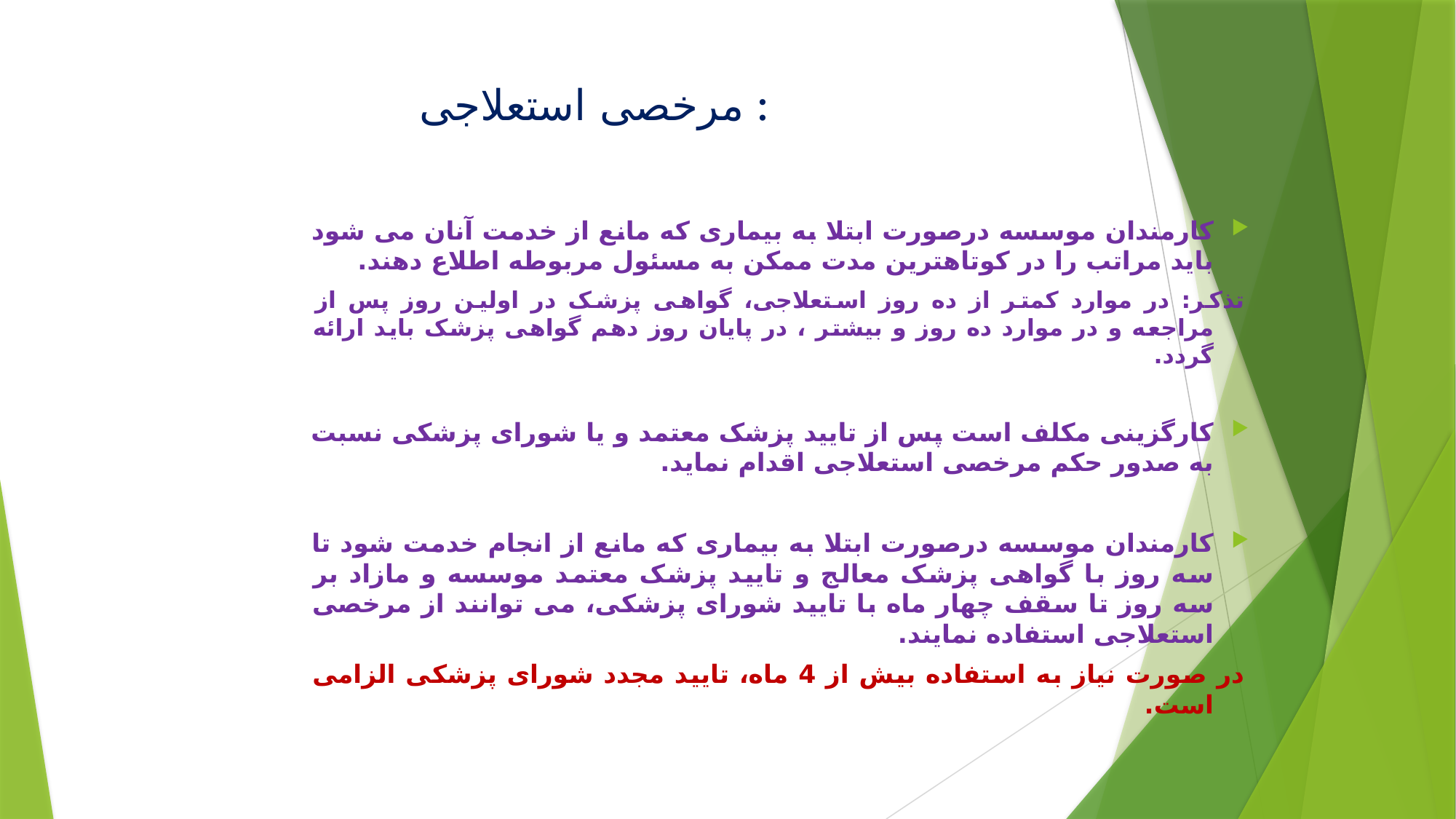

# مرخصی استعلاجی :

کارمندان موسسه درصورت ابتلا به بیماری که مانع از خدمت آنان می شود باید مراتب را در کوتاهترین مدت ممکن به مسئول مربوطه اطلاع دهند.
تذکر: در موارد کمتر از ده روز استعلاجی، گواهی پزشک در اولین روز پس از مراجعه و در موارد ده روز و بیشتر ، در پایان روز دهم گواهی پزشک باید ارائه گردد.

کارگزینی مکلف است پس از تایید پزشک معتمد و یا شورای پزشکی نسبت به صدور حکم مرخصی استعلاجی اقدام نماید.

کارمندان موسسه درصورت ابتلا به بیماری که مانع از انجام خدمت شود تا سه روز با گواهی پزشک معالج و تایید پزشک معتمد موسسه و مازاد بر سه روز تا سقف چهار ماه با تایید شورای پزشکی، می توانند از مرخصی استعلاجی استفاده نمایند.
در صورت نیاز به استفاده بیش از 4 ماه، تایید مجدد شورای پزشکی الزامی است.